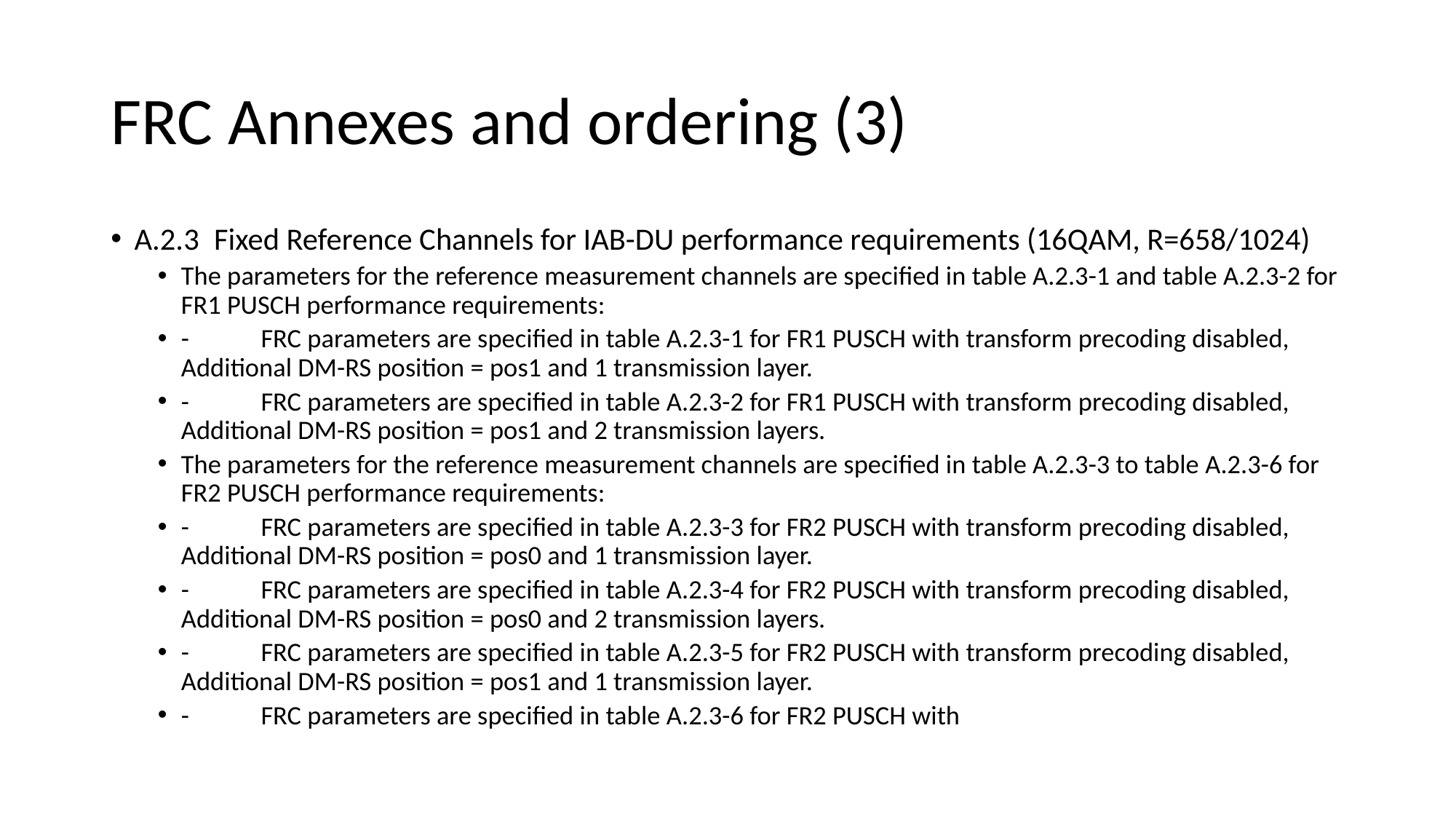

# FRC Annexes and ordering (3)
A.2.3	Fixed Reference Channels for IAB-DU performance requirements (16QAM, R=658/1024)
The parameters for the reference measurement channels are specified in table A.2.3-1 and table A.2.3-2 for FR1 PUSCH performance requirements:
-	FRC parameters are specified in table A.2.3-1 for FR1 PUSCH with transform precoding disabled, Additional DM-RS position = pos1 and 1 transmission layer.
-	FRC parameters are specified in table A.2.3-2 for FR1 PUSCH with transform precoding disabled, Additional DM-RS position = pos1 and 2 transmission layers.
The parameters for the reference measurement channels are specified in table A.2.3-3 to table A.2.3-6 for FR2 PUSCH performance requirements:
-	FRC parameters are specified in table A.2.3-3 for FR2 PUSCH with transform precoding disabled, Additional DM-RS position = pos0 and 1 transmission layer.
-	FRC parameters are specified in table A.2.3-4 for FR2 PUSCH with transform precoding disabled, Additional DM-RS position = pos0 and 2 transmission layers.
-	FRC parameters are specified in table A.2.3-5 for FR2 PUSCH with transform precoding disabled, Additional DM-RS position = pos1 and 1 transmission layer.
-	FRC parameters are specified in table A.2.3-6 for FR2 PUSCH with